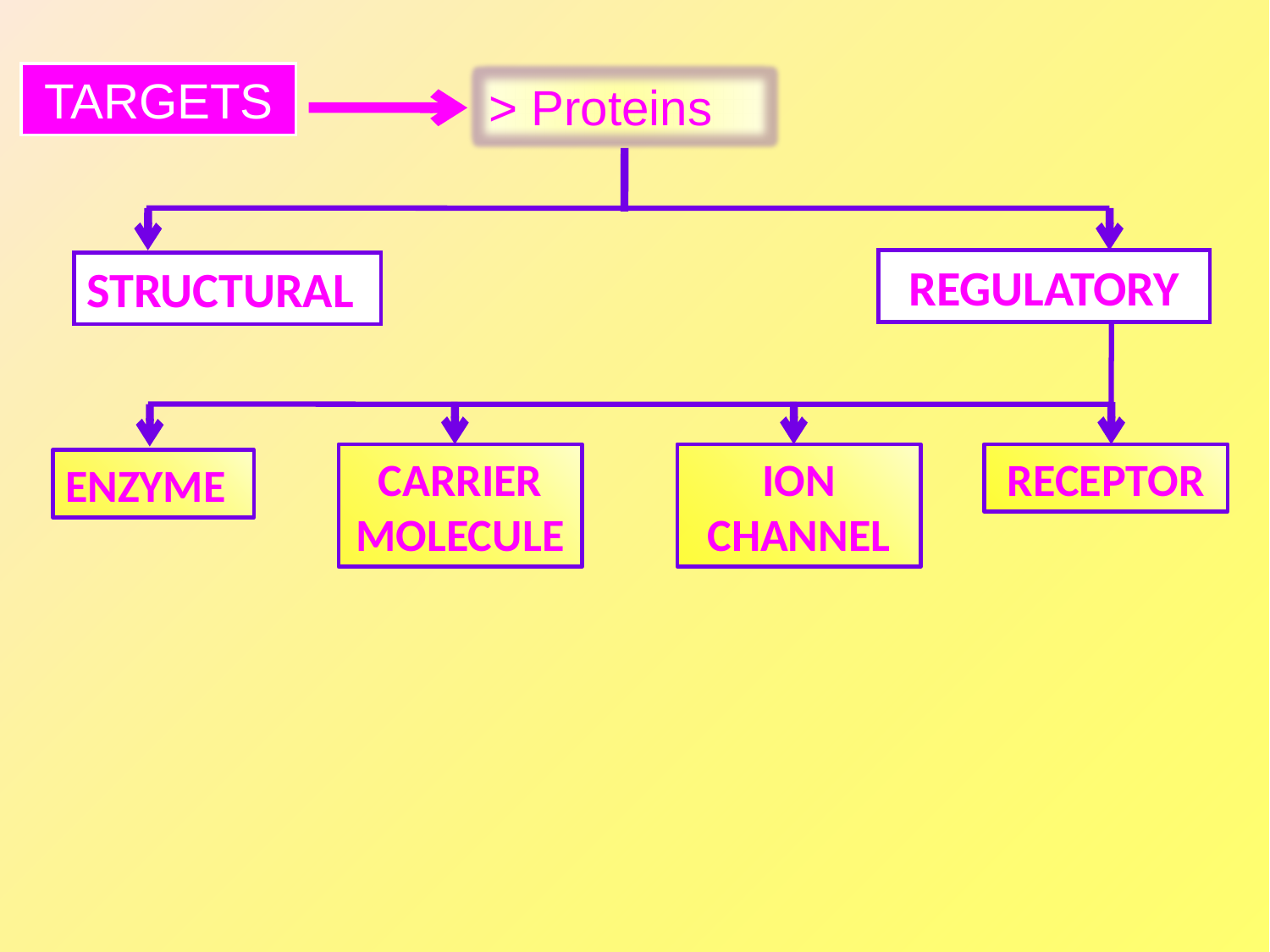

TARGETS
> Proteins
REGULATORY
STRUCTURAL
ENZYME
CARRIER MOLECULE
ION CHANNEL
RECEPTOR